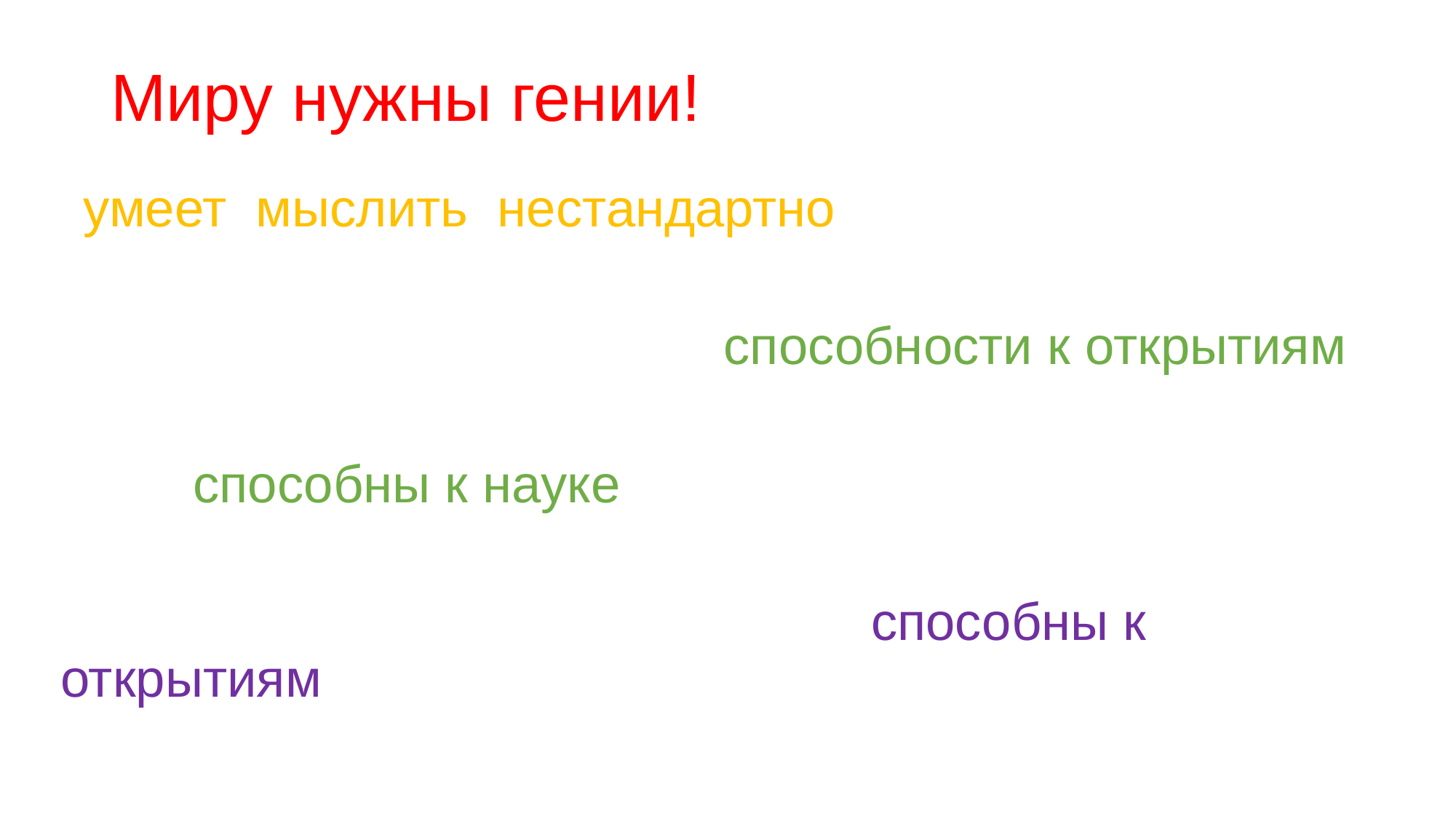

# Миру нужны гении!
   умеет  мыслить  нестандартно

                                             способности к открытиям

         способны к науке

                                                       способны к открытиям